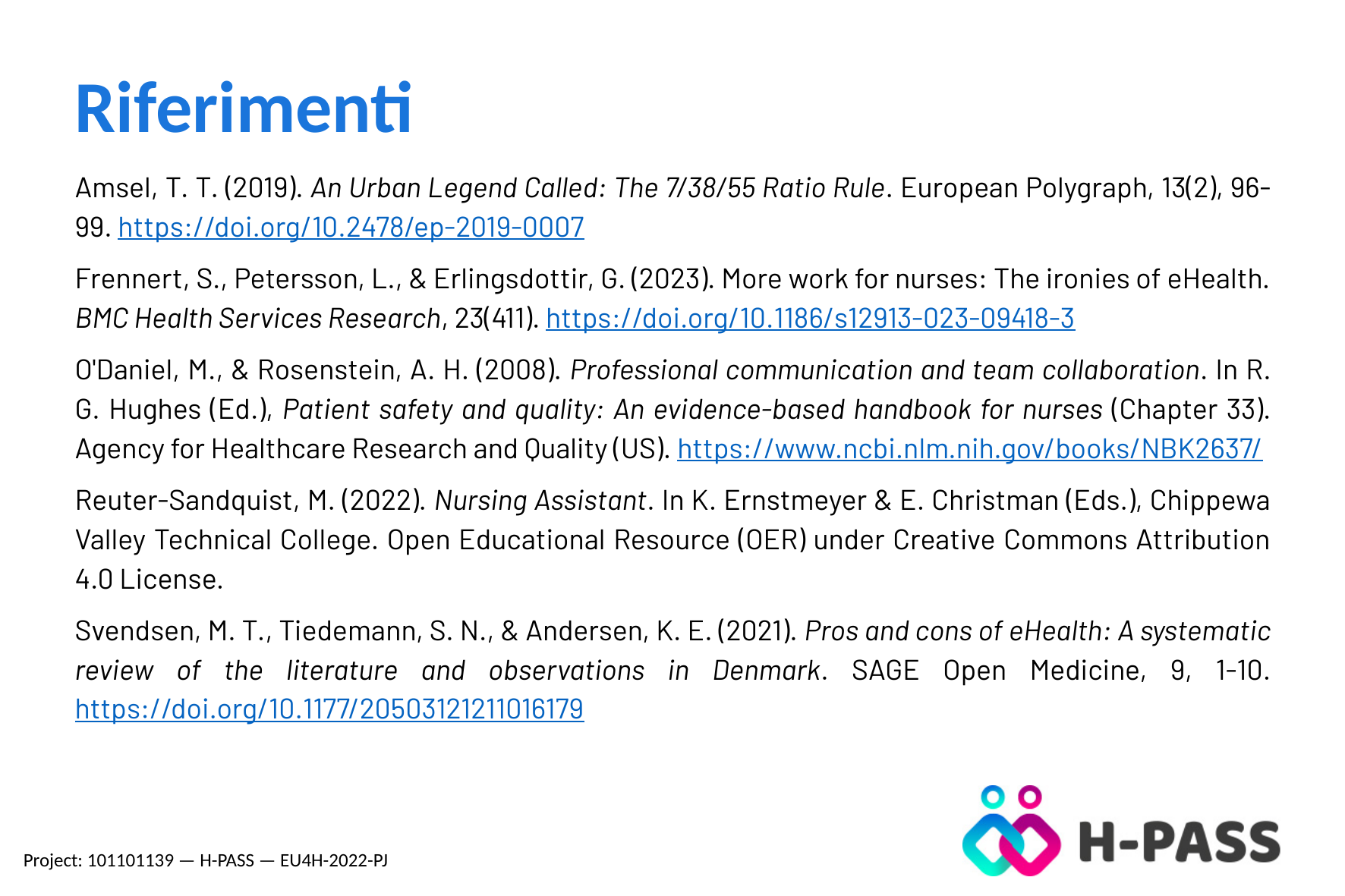

Riferimenti
Amsel, T. T. (2019). An Urban Legend Called: The 7/38/55 Ratio Rule. European Polygraph, 13(2), 96-99. https://doi.org/10.2478/ep-2019-0007
Frennert, S., Petersson, L., & Erlingsdottir, G. (2023). More work for nurses: The ironies of eHealth. BMC Health Services Research, 23(411). https://doi.org/10.1186/s12913-023-09418-3
O'Daniel, M., & Rosenstein, A. H. (2008). Professional communication and team collaboration. In R. G. Hughes (Ed.), Patient safety and quality: An evidence-based handbook for nurses (Chapter 33). Agency for Healthcare Research and Quality (US). https://www.ncbi.nlm.nih.gov/books/NBK2637/
Reuter-Sandquist, M. (2022). Nursing Assistant. In K. Ernstmeyer & E. Christman (Eds.), Chippewa Valley Technical College. Open Educational Resource (OER) under Creative Commons Attribution 4.0 License.
Svendsen, M. T., Tiedemann, S. N., & Andersen, K. E. (2021). Pros and cons of eHealth: A systematic review of the literature and observations in Denmark. SAGE Open Medicine, 9, 1-10. https://doi.org/10.1177/20503121211016179

Project: 101101139 — H-PASS — EU4H-2022-PJ